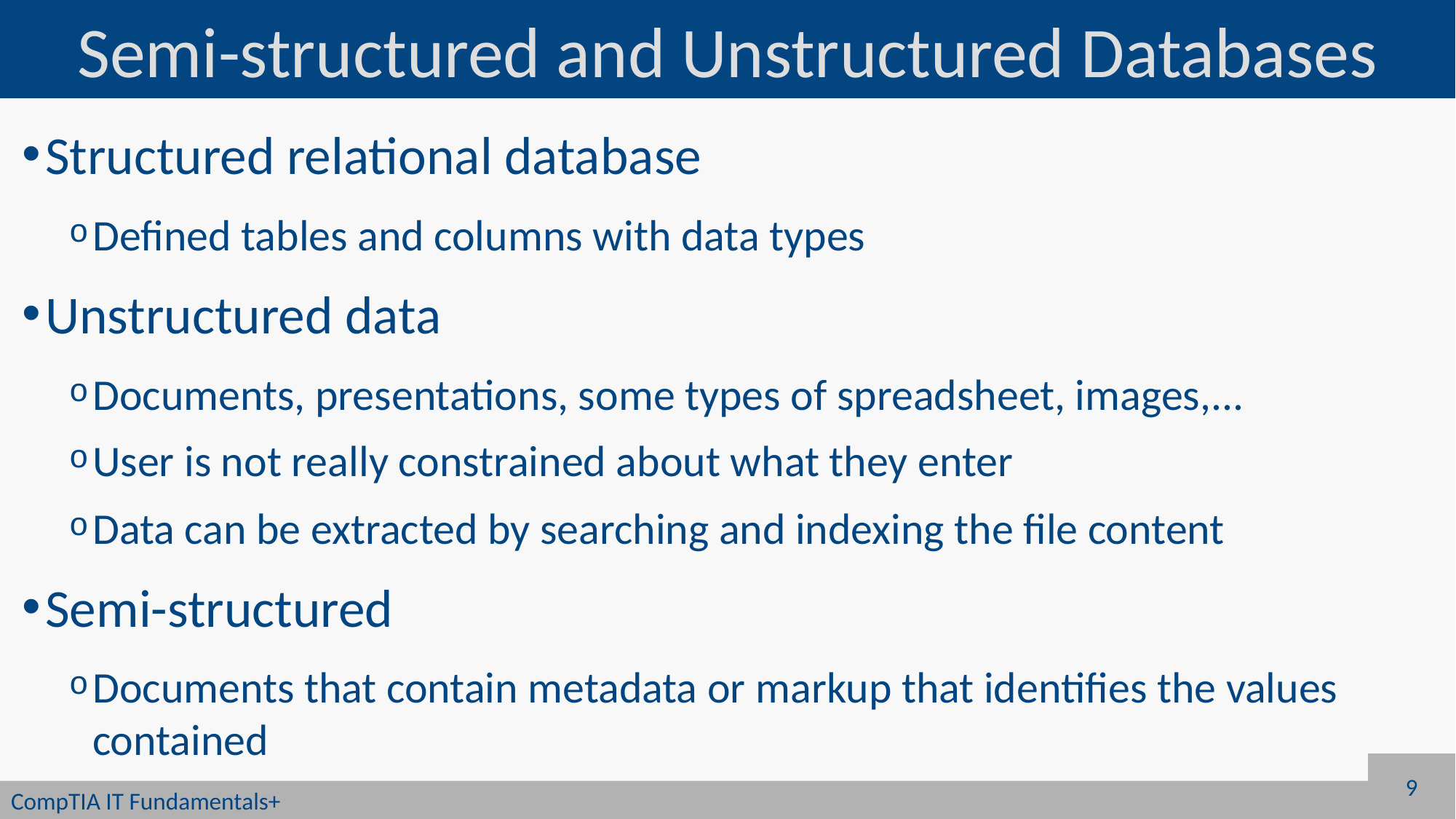

# Semi-structured and Unstructured Databases
Structured relational database
Defined tables and columns with data types
Unstructured data
Documents, presentations, some types of spreadsheet, images,...
User is not really constrained about what they enter
Data can be extracted by searching and indexing the file content
Semi-structured
Documents that contain metadata or markup that identifies the values contained
9
CompTIA IT Fundamentals+